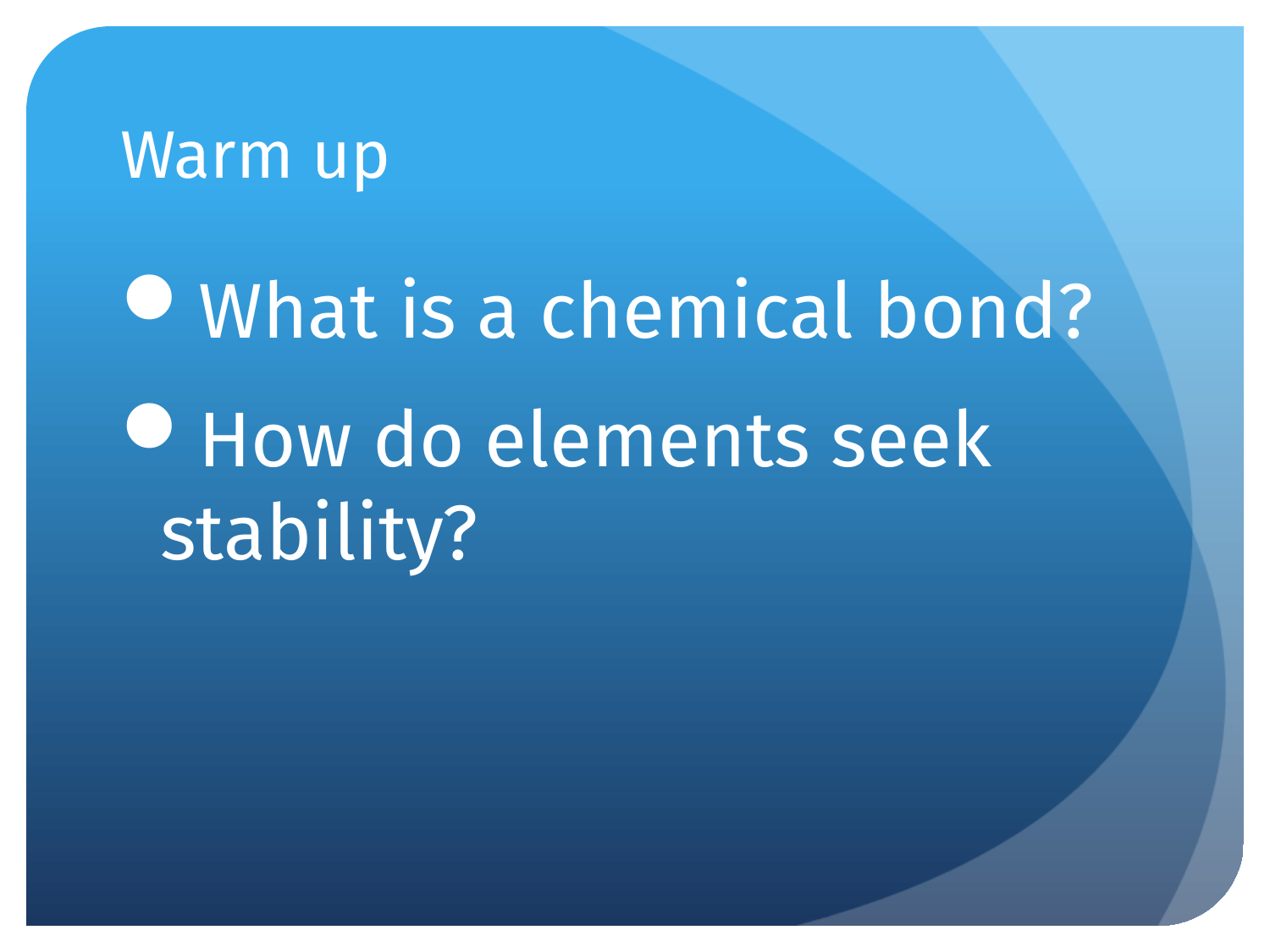

# Warm up
What is a chemical bond?
How do elements seek stability?